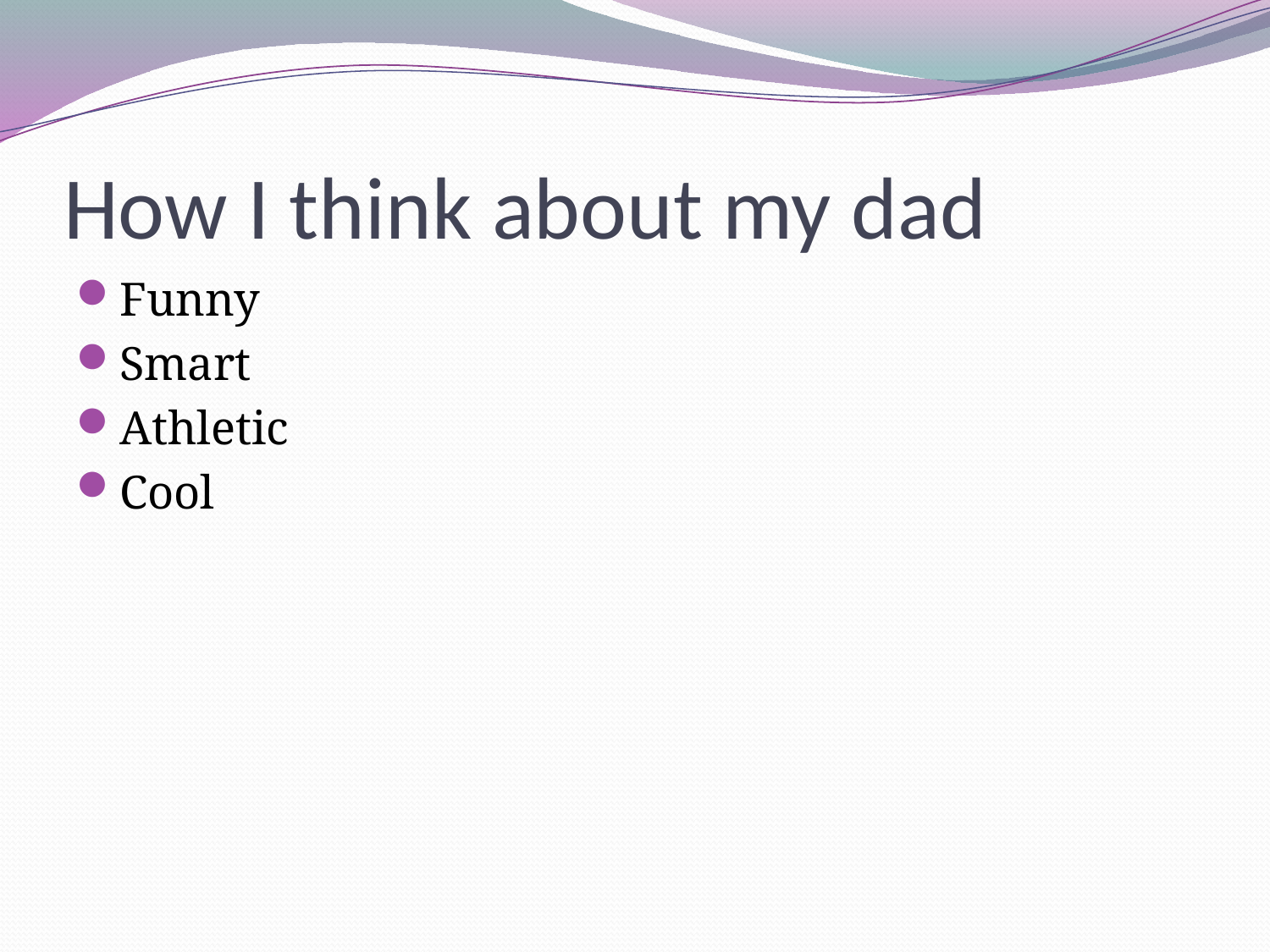

# How I think about my dad
Funny
Smart
Athletic
Cool